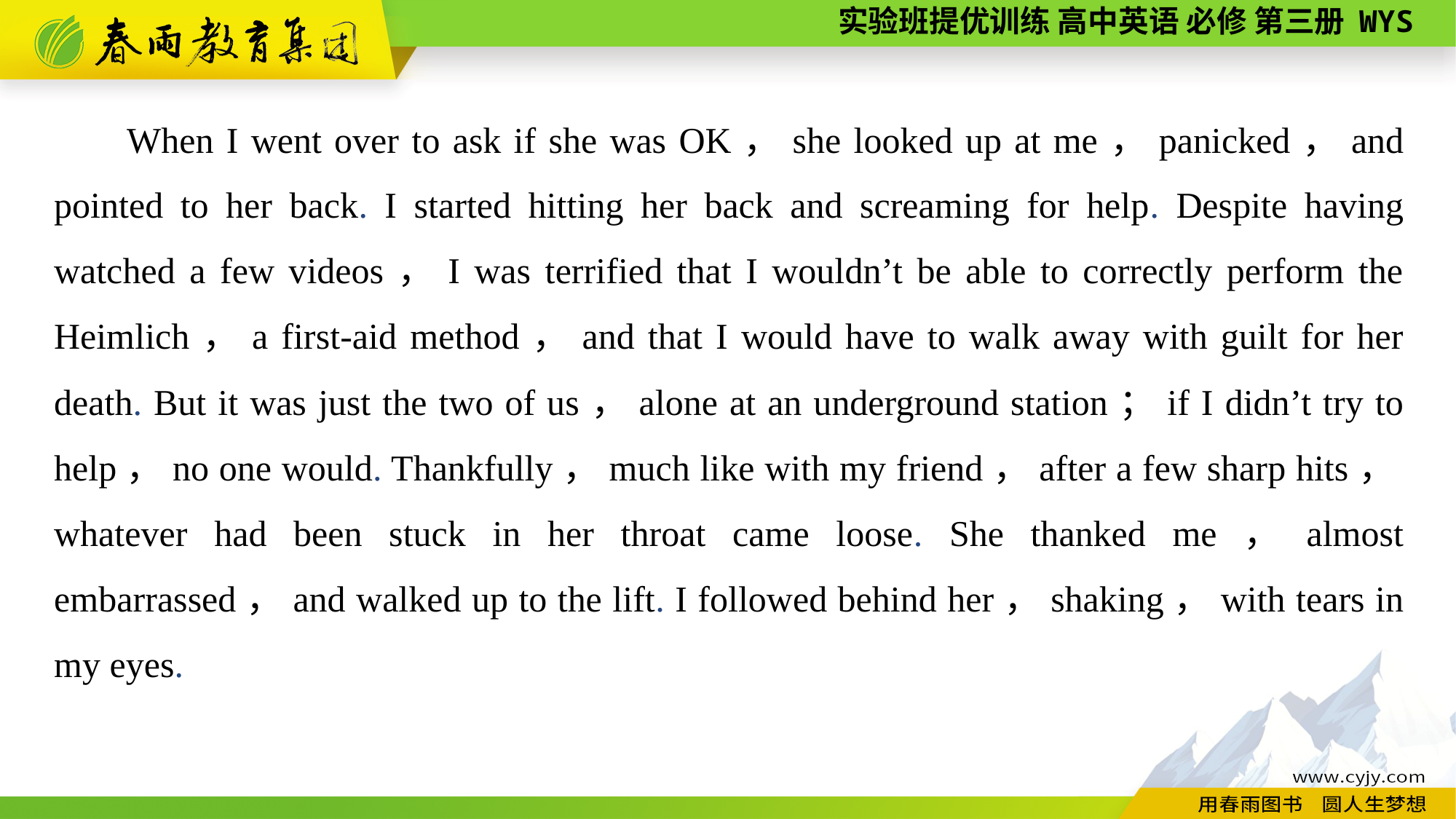

When I went over to ask if she was OK，she looked up at me，panicked，and pointed to her back. I started hitting her back and screaming for help. Despite having watched a few videos，I was terrified that I wouldn’t be able to correctly perform the Heimlich，a first-aid method，and that I would have to walk away with guilt for her death. But it was just the two of us，alone at an underground station；if I didn’t try to help，no one would. Thankfully，much like with my friend，after a few sharp hits，whatever had been stuck in her throat came loose. She thanked me，almost embarrassed，and walked up to the lift. I followed behind her，shaking，with tears in my eyes.